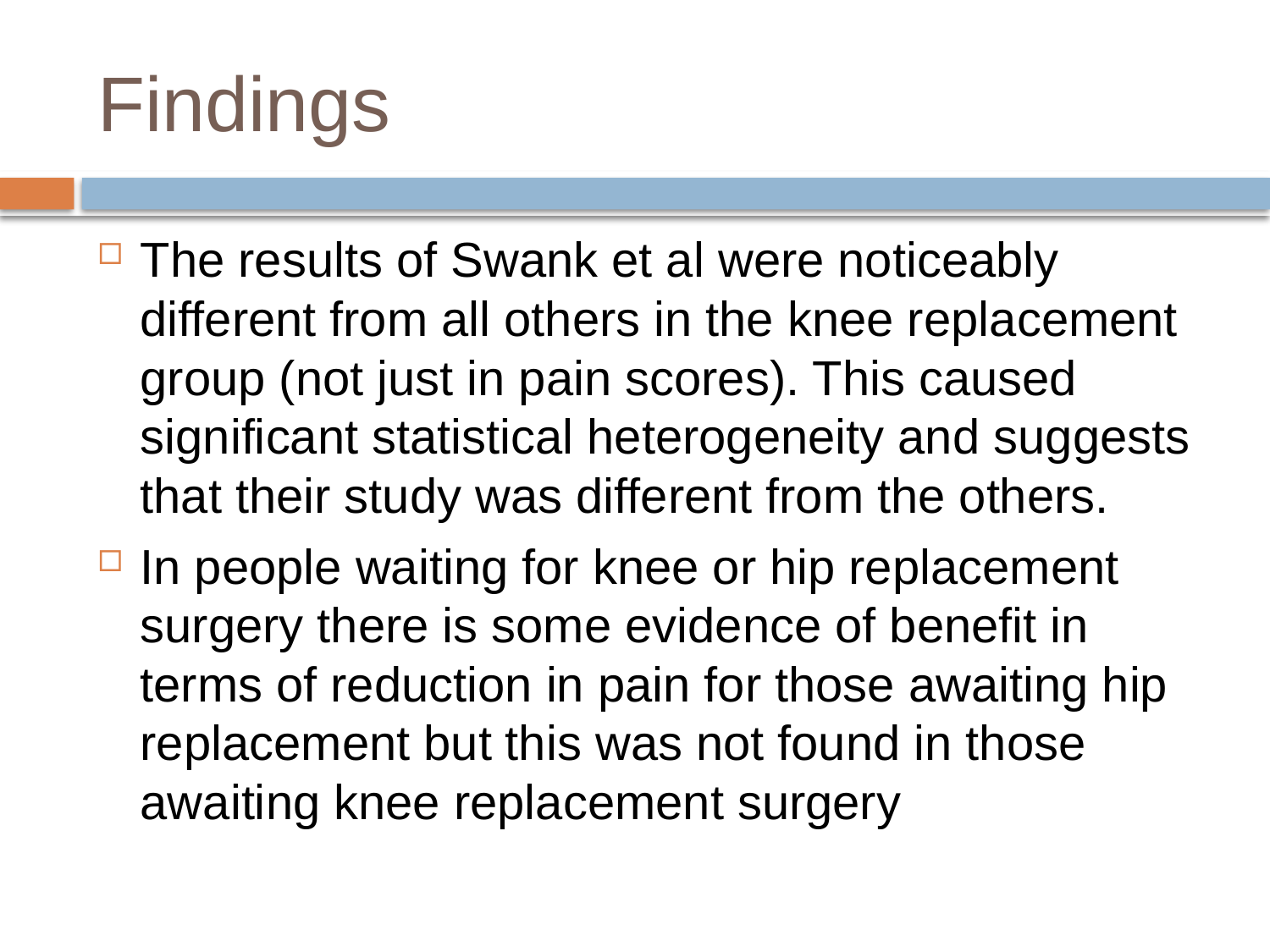

# Findings
The results of Swank et al were noticeably  different from all others in the knee replacement group (not just in pain scores). This caused significant statistical heterogeneity and suggests that their study was different from the others.
In people waiting for knee or hip replacement surgery there is some evidence of benefit in terms of reduction in pain for those awaiting hip replacement but this was not found in those awaiting knee replacement surgery